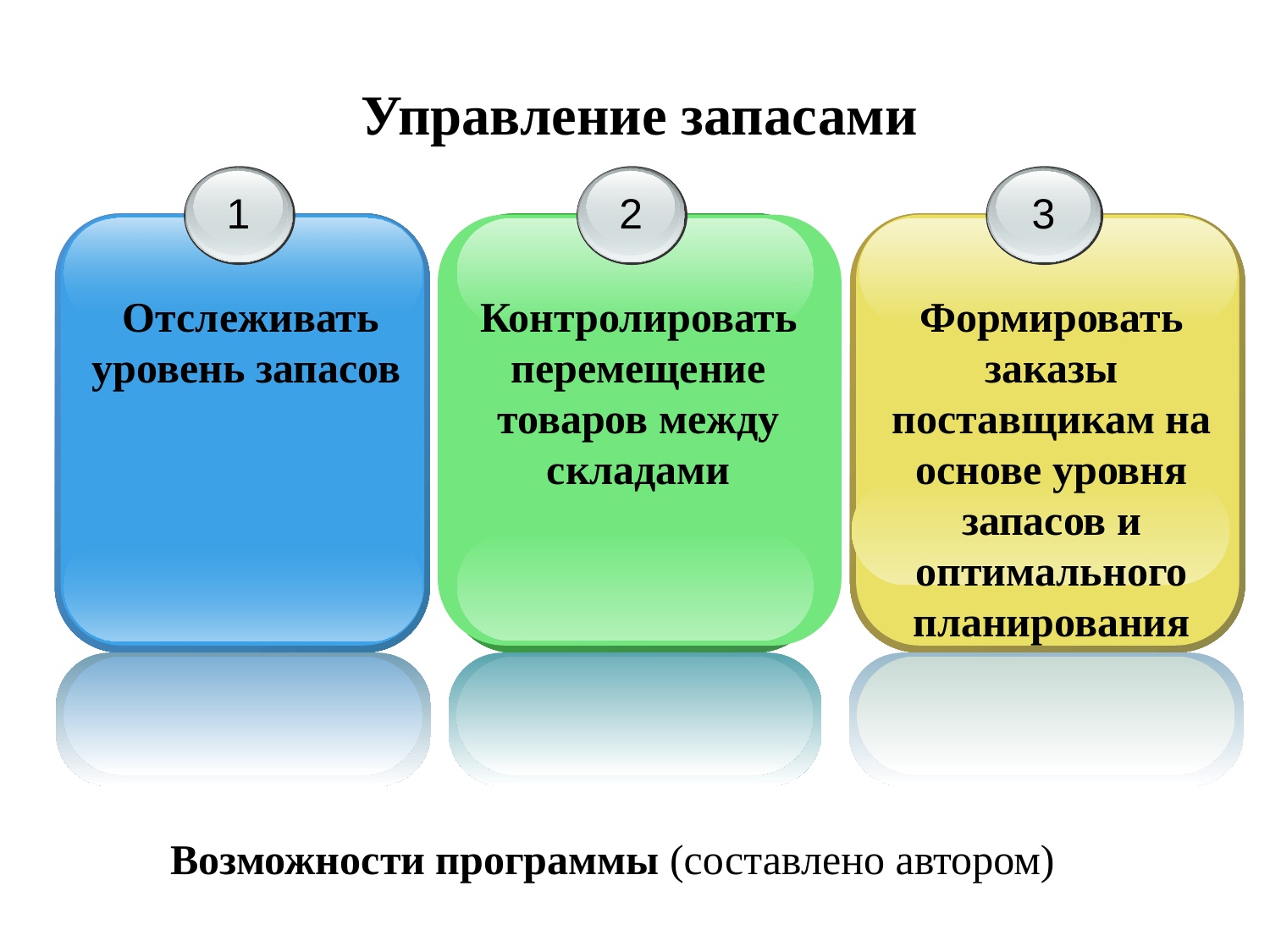

Управление запасами

1

 Отслеживать уровень запасов

2

Контролировать перемещение товаров между складами

3

Формировать заказы поставщикам на основе уровня запасов и оптимального планирования

# Возможности программы (составлено автором)